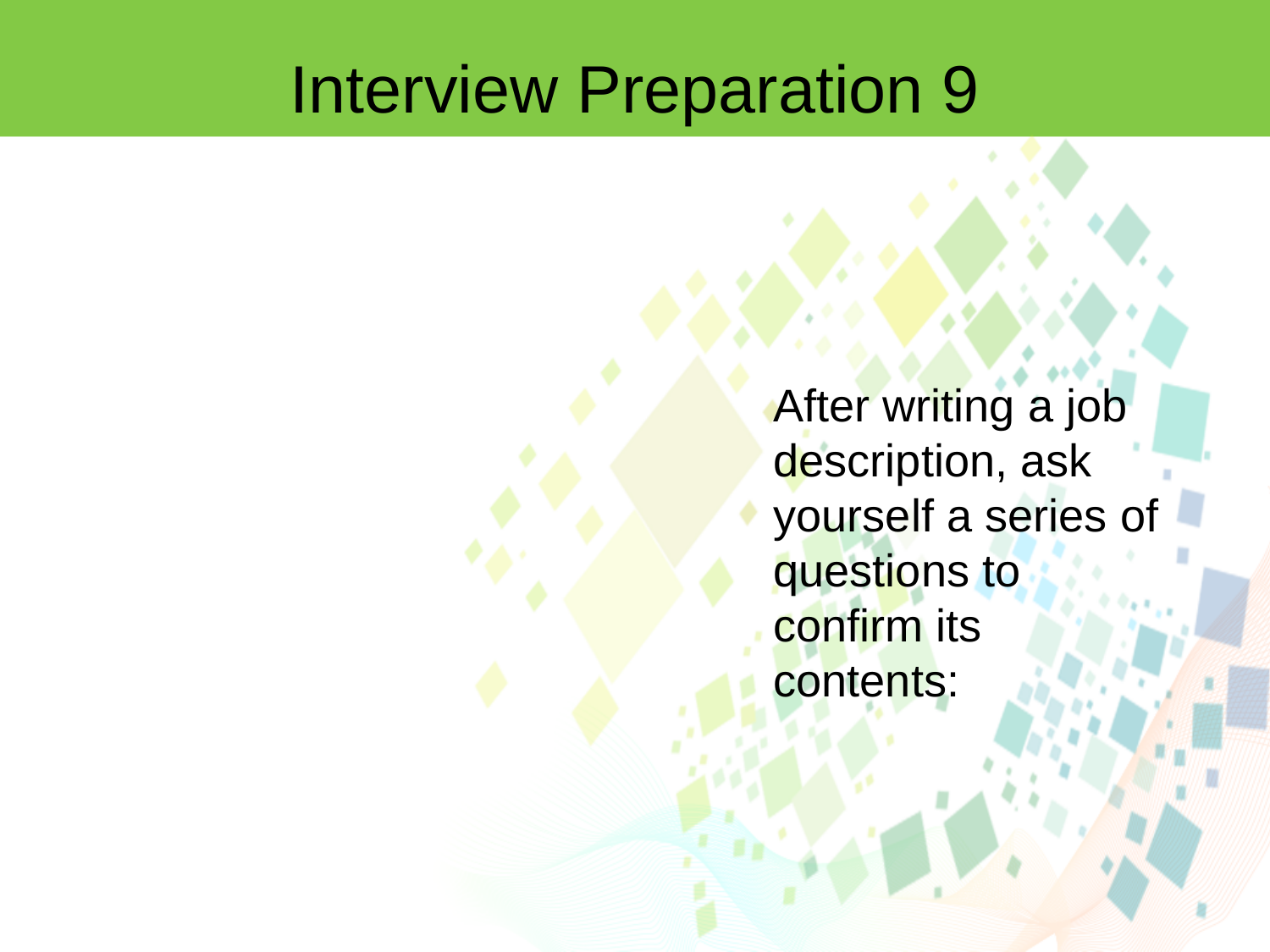

Interview Preparation 9
After writing a job description, ask yourself a series of questions to confirm its
contents: